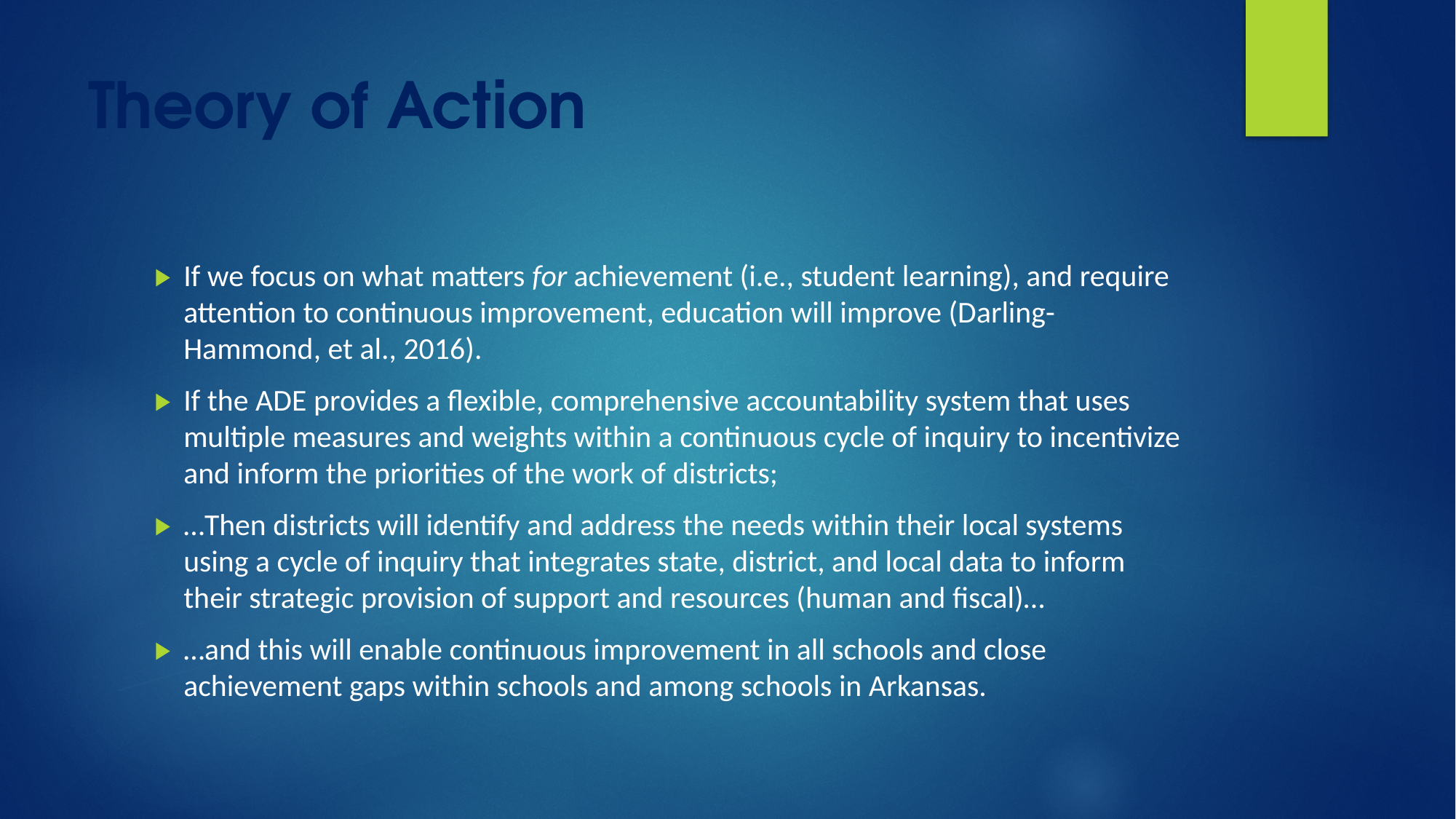

# Theory of Action
If we focus on what matters for achievement (i.e., student learning), and require attention to continuous improvement, education will improve (Darling-Hammond, et al., 2016).
If the ADE provides a flexible, comprehensive accountability system that uses multiple measures and weights within a continuous cycle of inquiry to incentivize and inform the priorities of the work of districts;
…Then districts will identify and address the needs within their local systems using a cycle of inquiry that integrates state, district, and local data to inform their strategic provision of support and resources (human and fiscal)…
…and this will enable continuous improvement in all schools and close achievement gaps within schools and among schools in Arkansas.